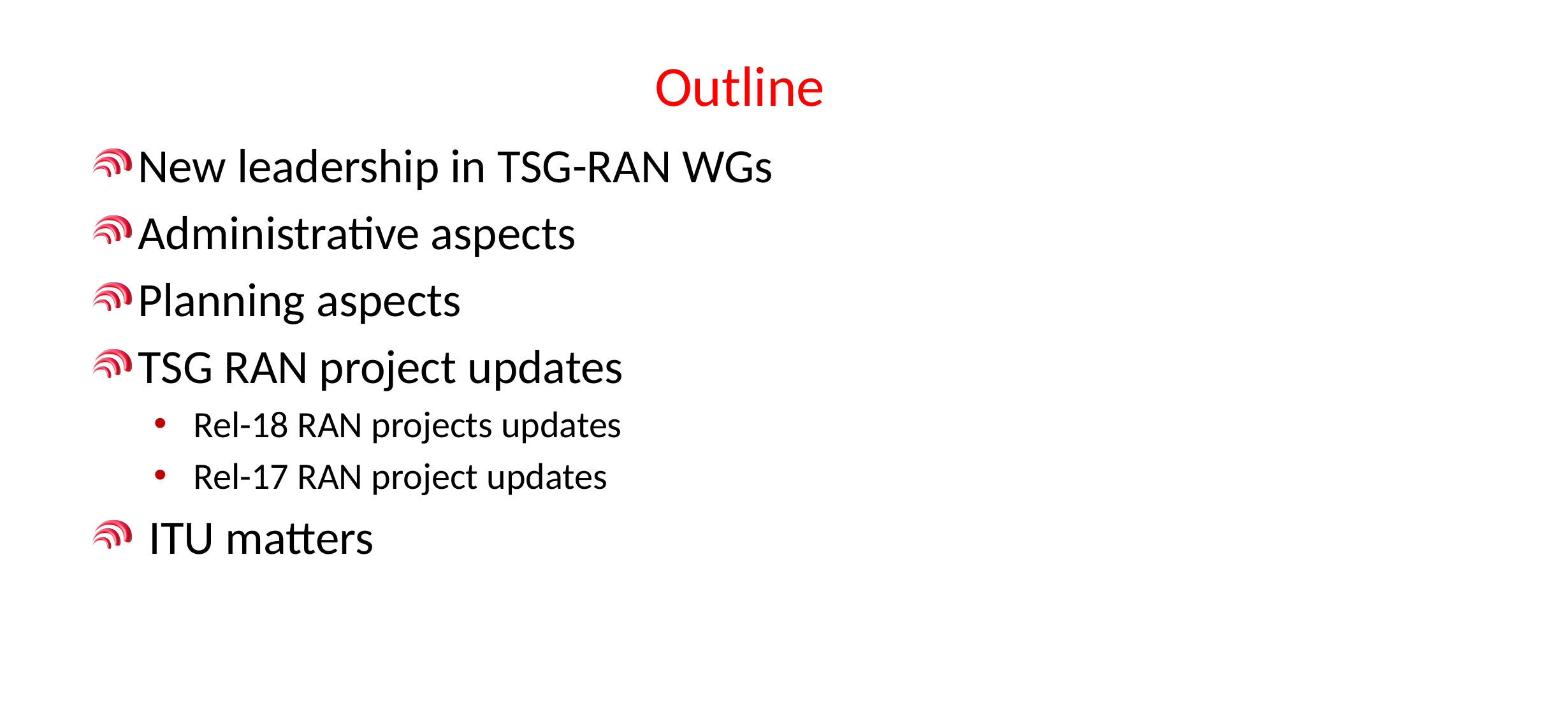

# Outline
New leadership in TSG-RAN WGs
Administrative aspects
Planning aspects
TSG RAN project updates
Rel-18 RAN projects updates
Rel-17 RAN project updates
 ITU matters